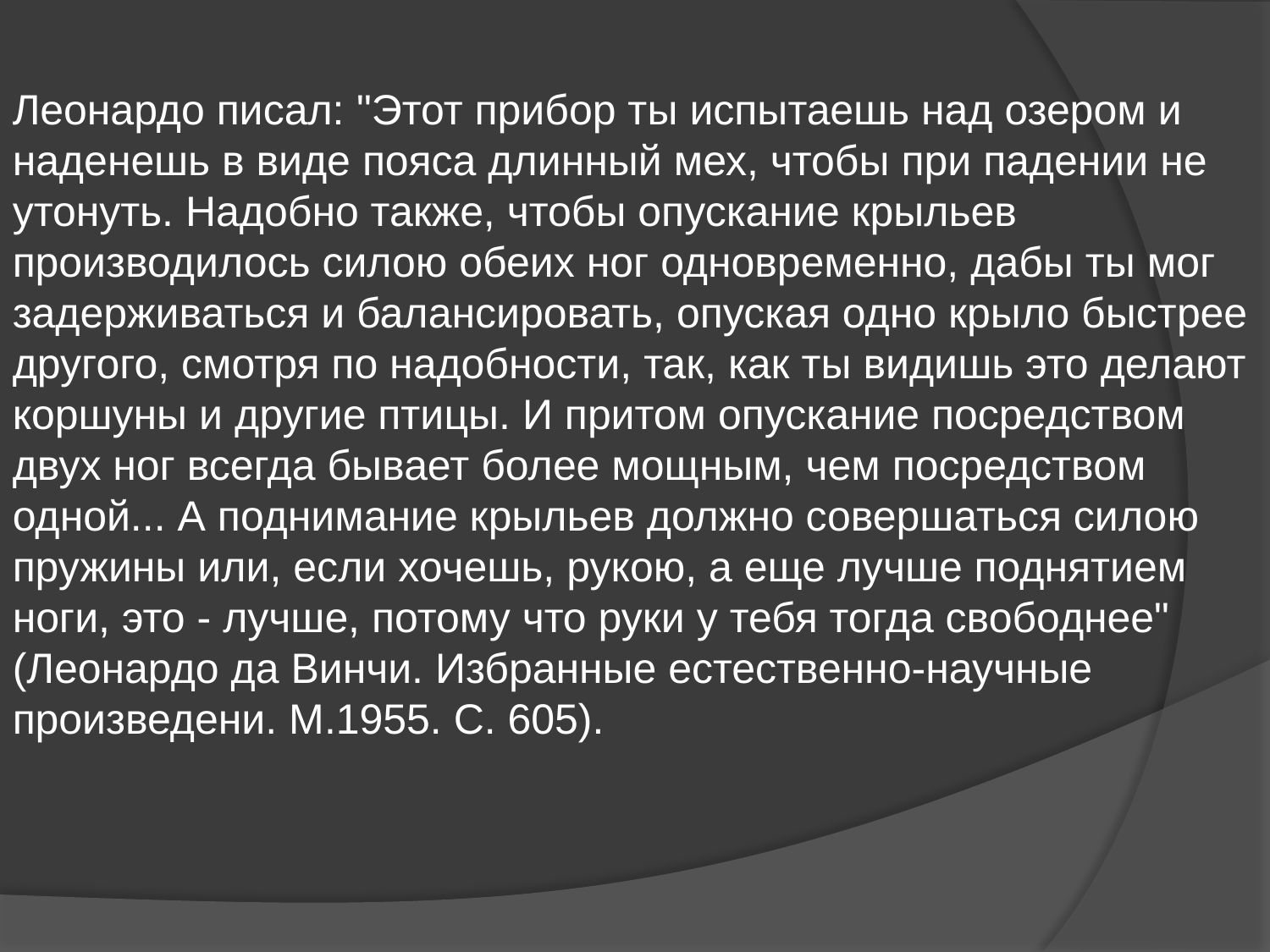

Леонардо писал: "Этот прибор ты испытаешь над озером и наденешь в виде пояса длинный мех, чтобы при падении не утонуть. Надобно также, чтобы опускание крыльев производилось силою обеих ног одновременно, дабы ты мог задерживаться и балансировать, опуская одно крыло быстрее другого, смотря по надобности, так, как ты видишь это делают коршуны и другие птицы. И притом опускание посредством двух ног всегда бывает более мощным, чем посредством одной... А поднимание крыльев должно совершаться силою пружины или, если хочешь, рукою, а еще лучше поднятием ноги, это - лучше, потому что руки у тебя тогда свободнее" (Леонардо да Винчи. Избранные естественно-научные произведени. М.1955. С. 605).